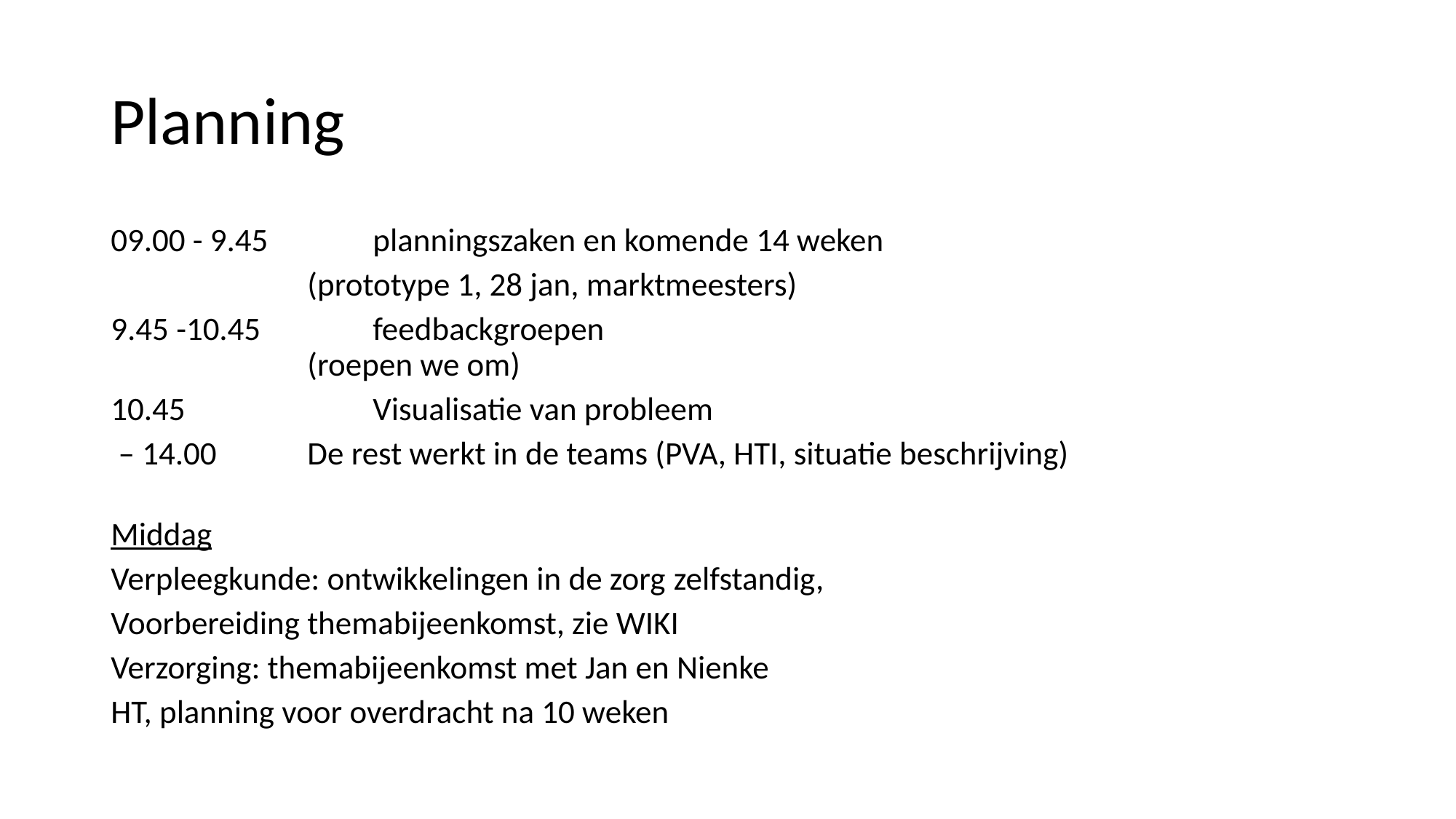

# Planning
09.00 - 9.45         	planningszaken en komende 14 weken
		    	(prototype 1, 28 jan, marktmeesters)
9.45 -10.45    		feedbackgroepen
		    	(roepen we om)
10.45              		Visualisatie van probleem
 – 14.00		De rest werkt in de teams (PVA, HTI, situatie beschrijving)

Middag
Verpleegkunde: ontwikkelingen in de zorg zelfstandig,
Voorbereiding themabijeenkomst, zie WIKI
Verzorging: themabijeenkomst met Jan en Nienke
HT, planning voor overdracht na 10 weken